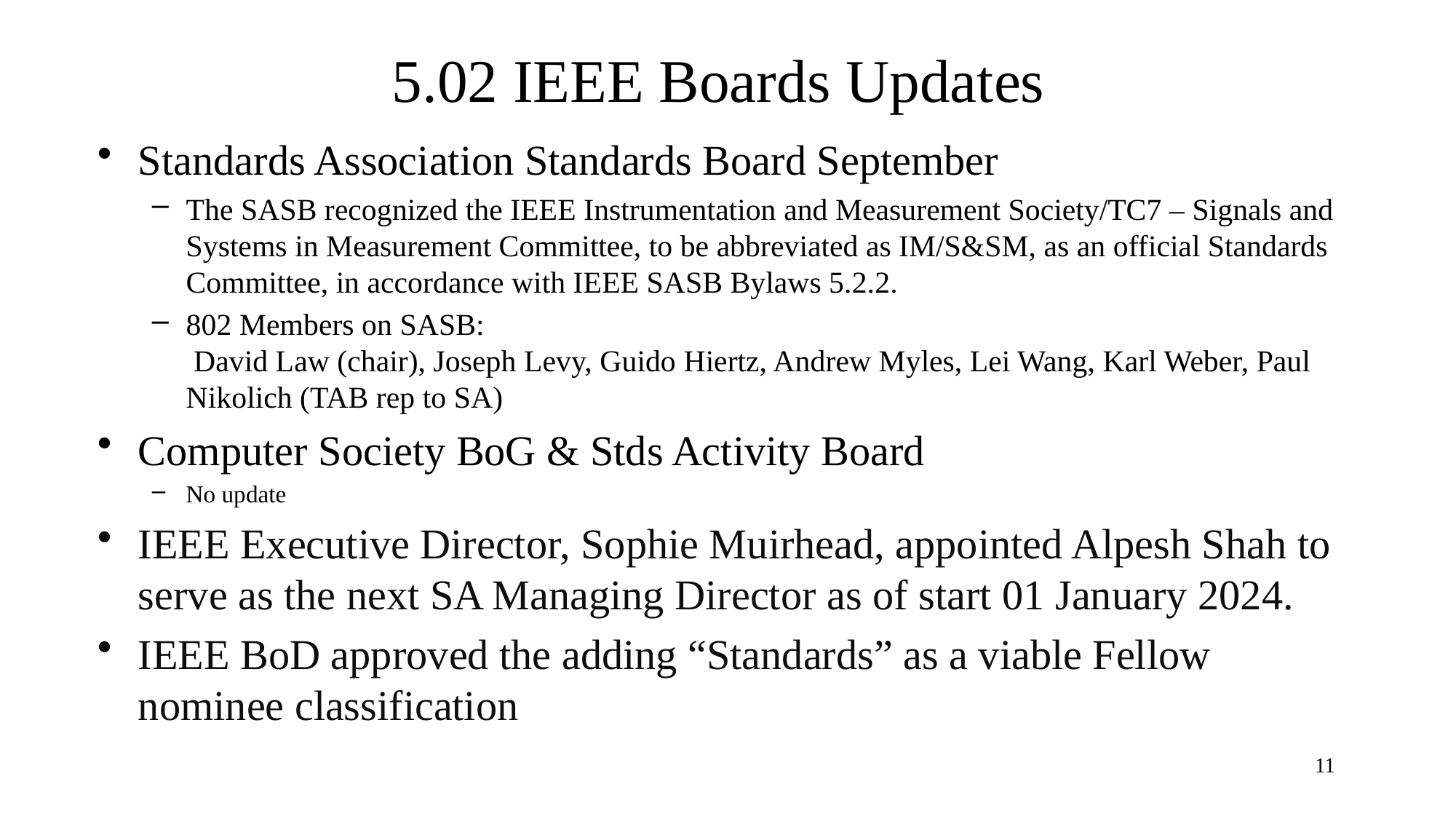

5.02 IEEE Boards Updates
Standards Association Standards Board September
The SASB recognized the IEEE Instrumentation and Measurement Society/TC7 – Signals and Systems in Measurement Committee, to be abbreviated as IM/S&SM, as an official Standards Committee, in accordance with IEEE SASB Bylaws 5.2.2.
802 Members on SASB:
 David Law (chair), Joseph Levy, Guido Hiertz, Andrew Myles, Lei Wang, Karl Weber, Paul Nikolich (TAB rep to SA)
Computer Society BoG & Stds Activity Board
No update
IEEE Executive Director, Sophie Muirhead, appointed Alpesh Shah to serve as the next SA Managing Director as of start 01 January 2024.
IEEE BoD approved the adding “Standards” as a viable Fellow nominee classification
11